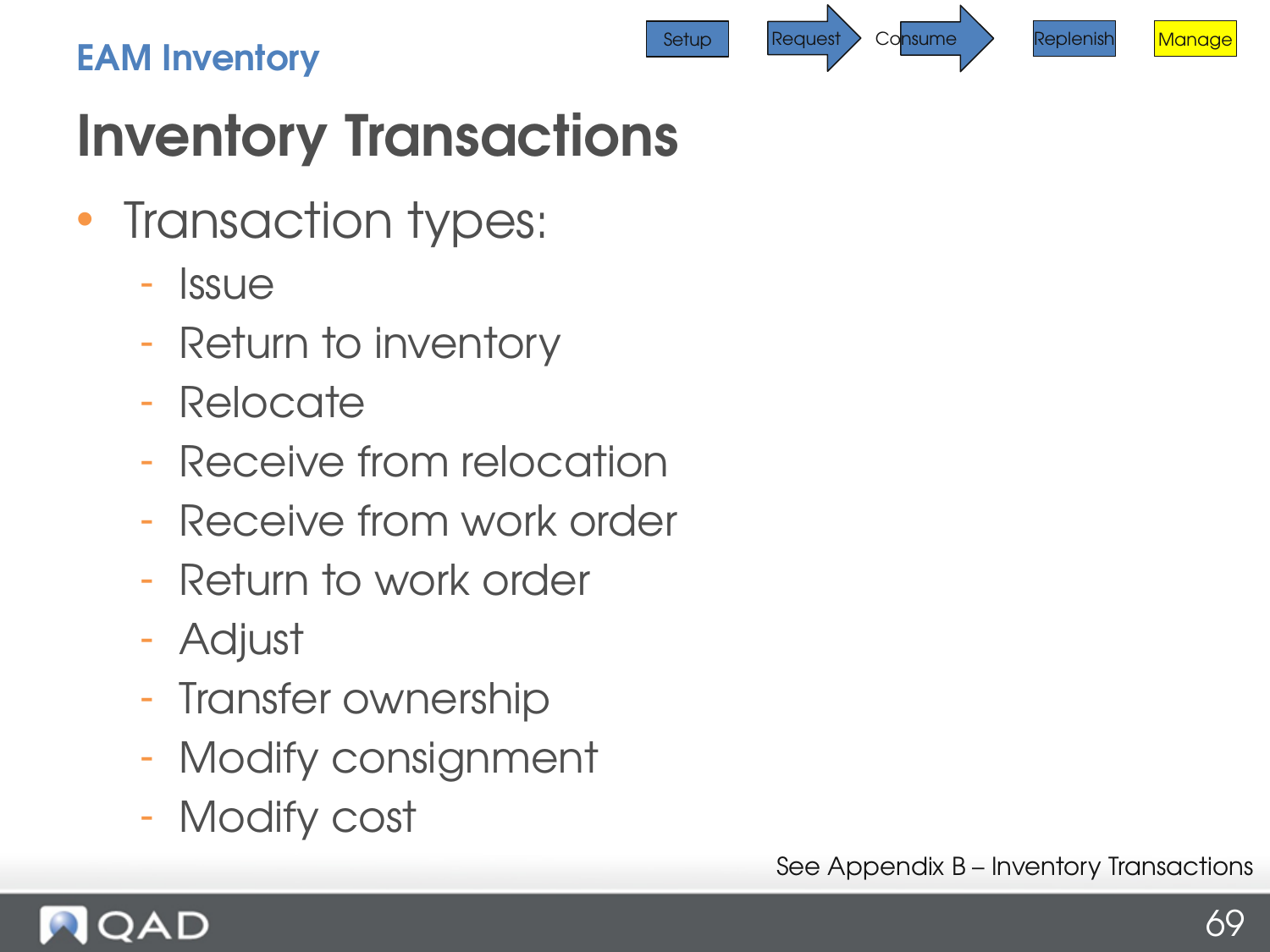

Request
Consume
Replenish
Manage
Setup
EAM Inventory
# Inventory Transactions
Transaction types:
Issue
Return to inventory
Relocate
Receive from relocation
Receive from work order
Return to work order
Adjust
Transfer ownership
Modify consignment
Modify cost
See Appendix B – Inventory Transactions
69